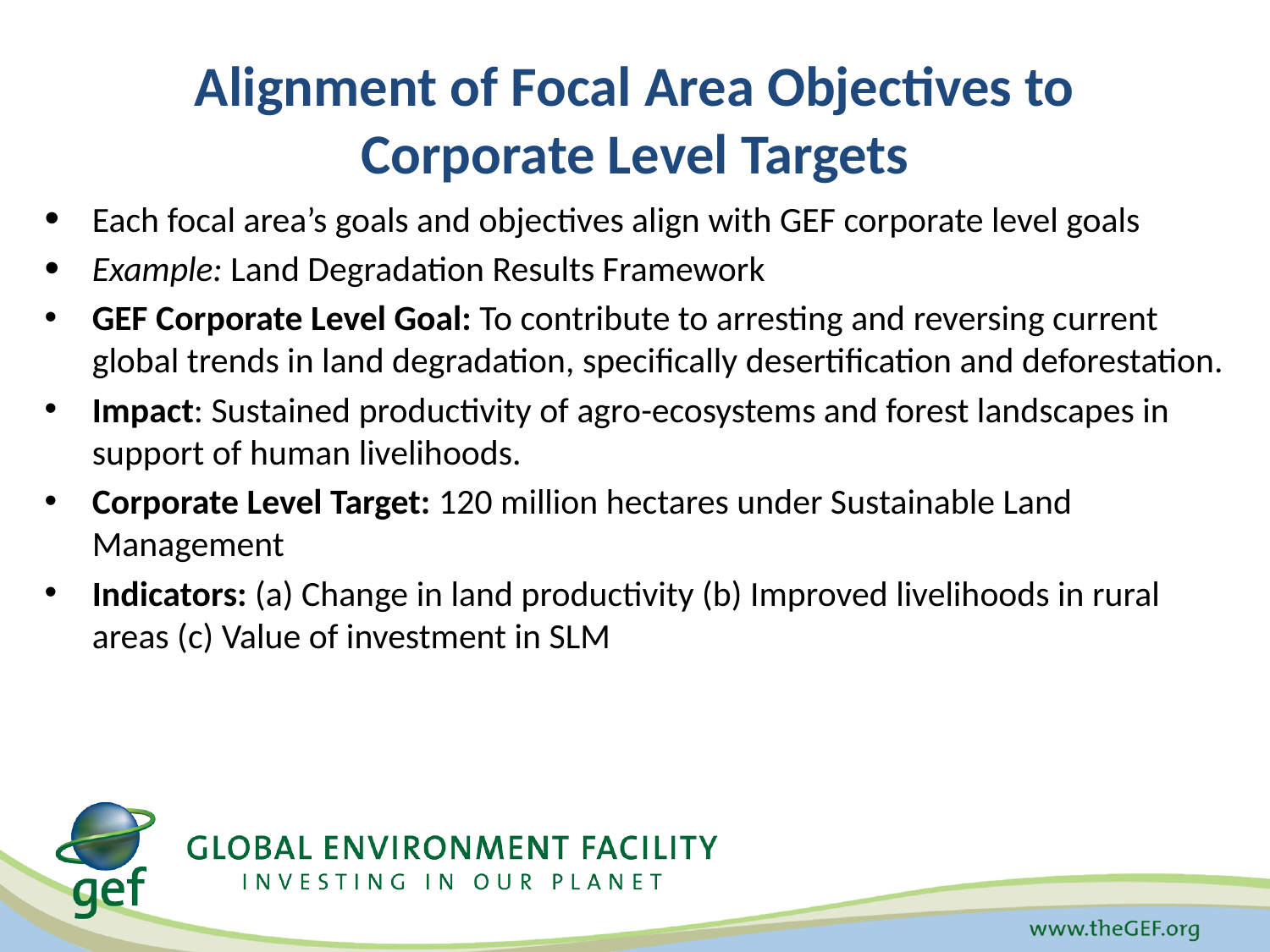

# Alignment of Focal Area Objectives to Corporate Level Targets
Each focal area’s goals and objectives align with GEF corporate level goals
Example: Land Degradation Results Framework
GEF Corporate Level Goal: To contribute to arresting and reversing current global trends in land degradation, specifically desertification and deforestation.
Impact: Sustained productivity of agro-ecosystems and forest landscapes in support of human livelihoods.
Corporate Level Target: 120 million hectares under Sustainable Land Management
Indicators: (a) Change in land productivity (b) Improved livelihoods in rural areas (c) Value of investment in SLM